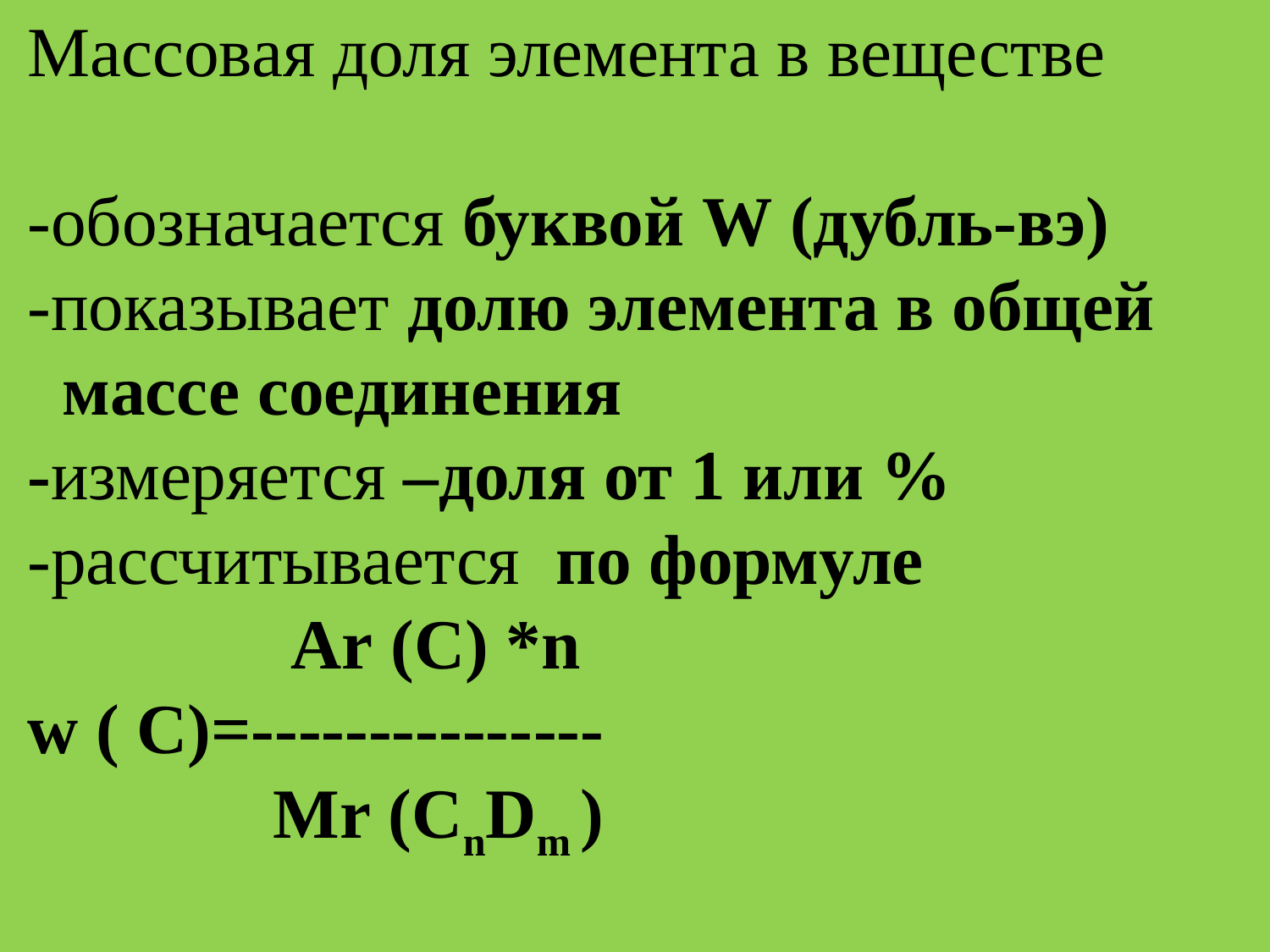

Массовая доля элемента в веществе

-обозначается буквой W (дубль-вэ)
-показывает долю элемента в общей
  массе соединения
-измеряется –доля от 1 или %
-рассчитывается  по формуле
               Ar (C) *n
w ( C)=---------------
              Mr (CnDm )